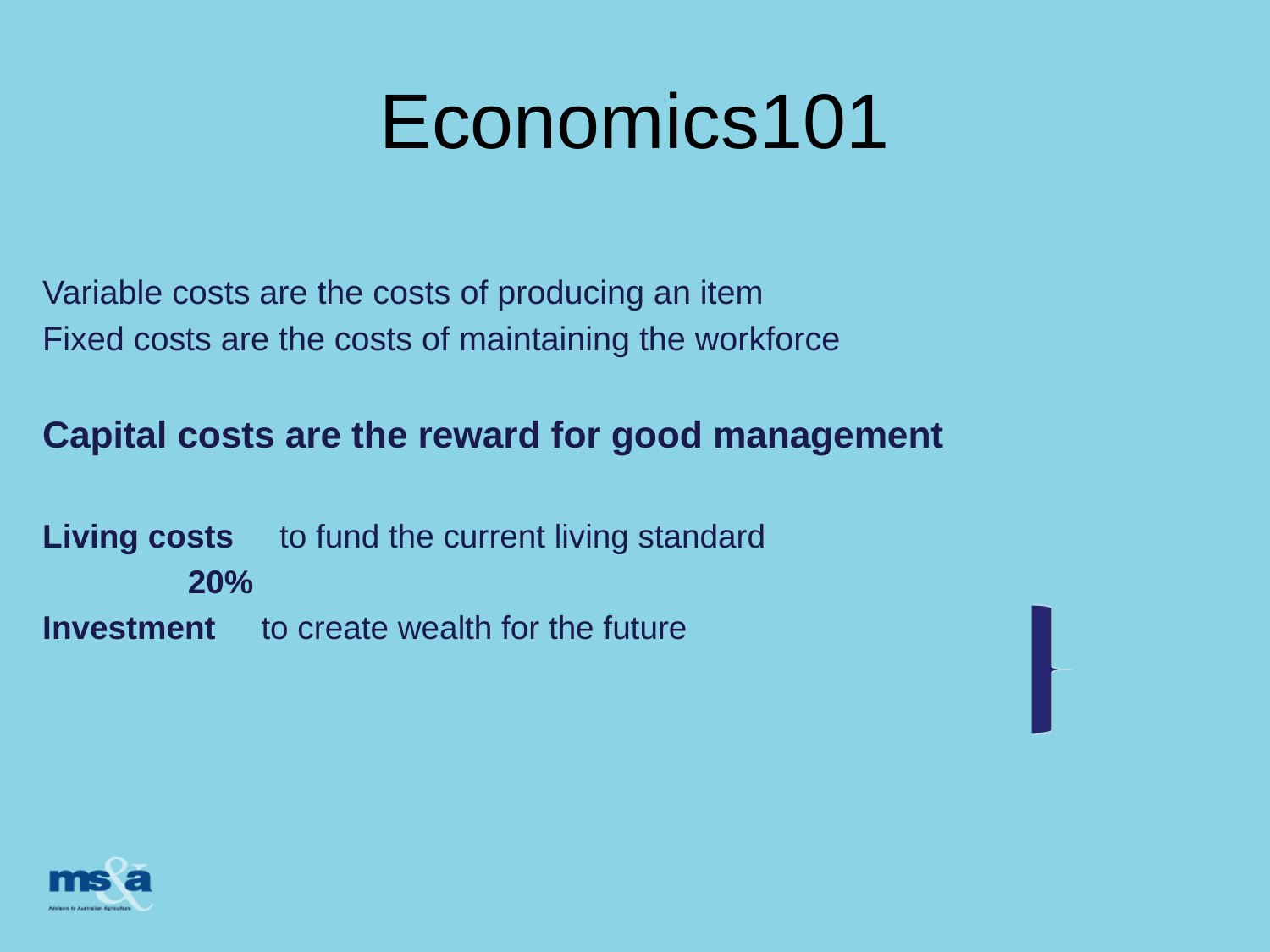

# Economics101

Variable costs are the costs of producing an item
Fixed costs are the costs of maintaining the workforce

Capital costs are the reward for good management

Living costs     to fund the current living standard
								            20%
Investment     to create wealth for the future